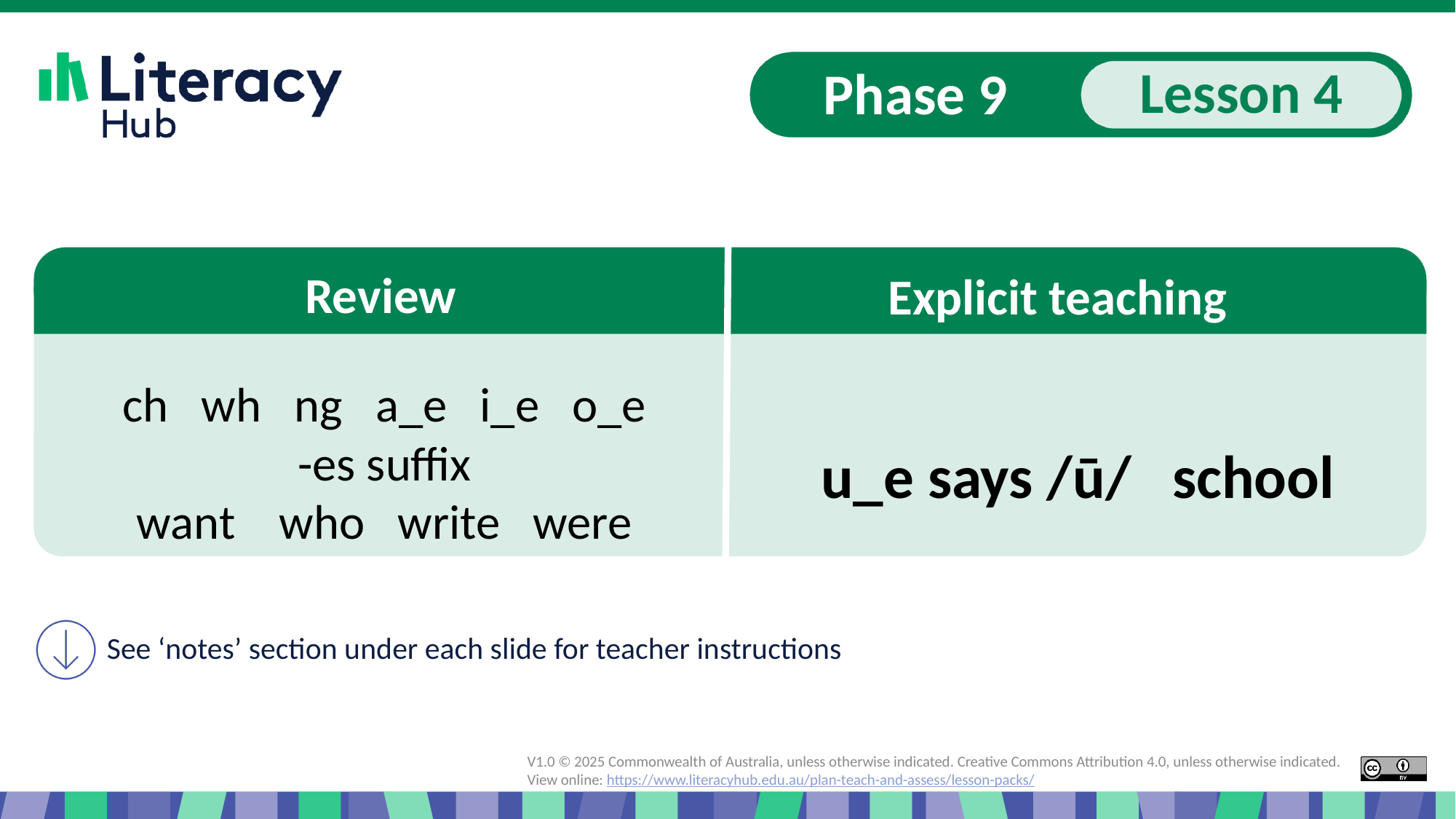

# Slide 1 Start of presentation, a_e says /ā/

ch   wh   ng   a_e   i_e   o_e
-es suffix
want    who   write   were
u_e says /ū/   school